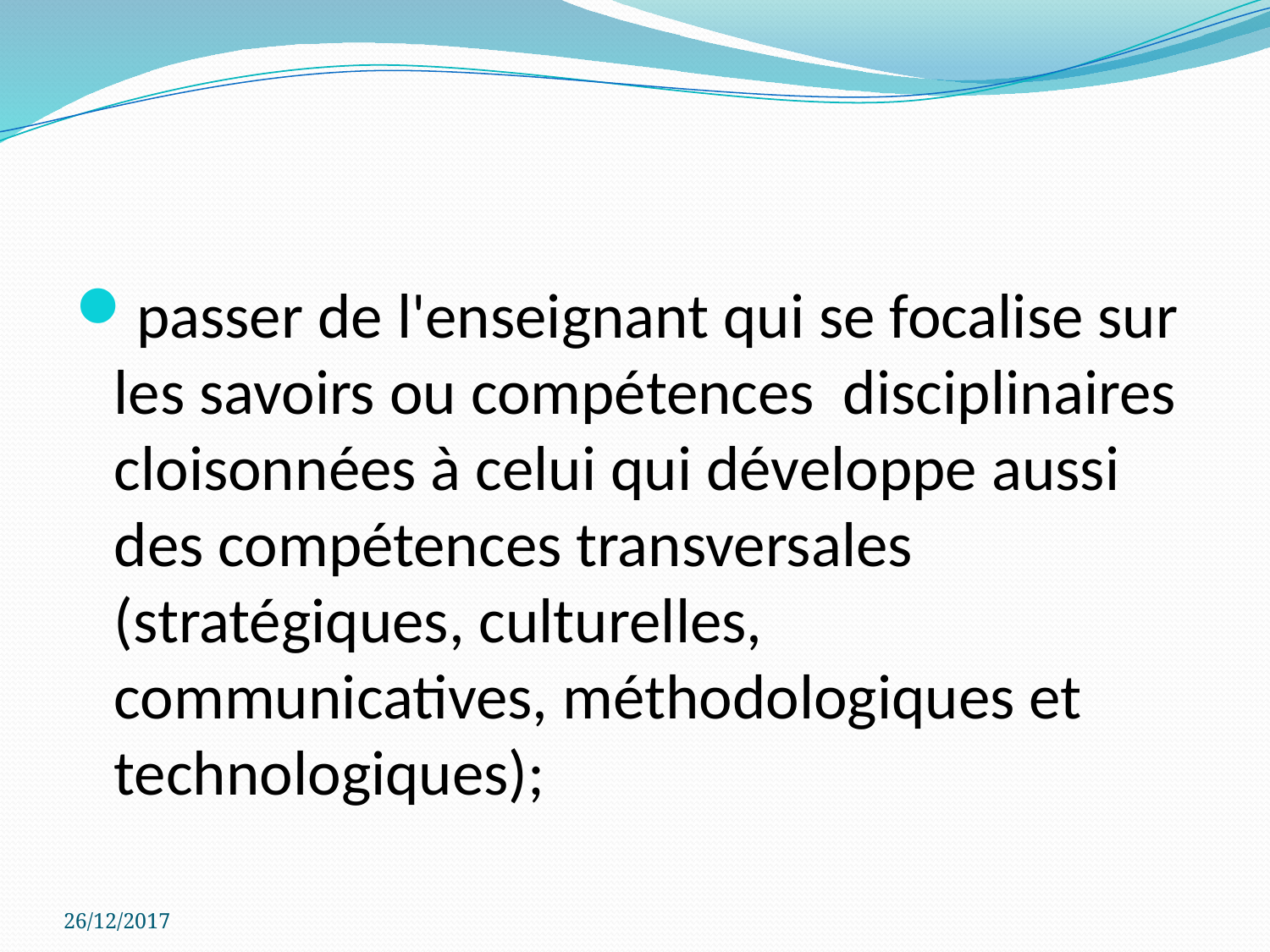

#
passer de l'enseignant qui se focalise sur les savoirs ou compétences  disciplinaires cloisonnées à celui qui développe aussi  des compétences transversales (stratégiques, culturelles, communicatives, méthodologiques et technologiques);

26/12/2017